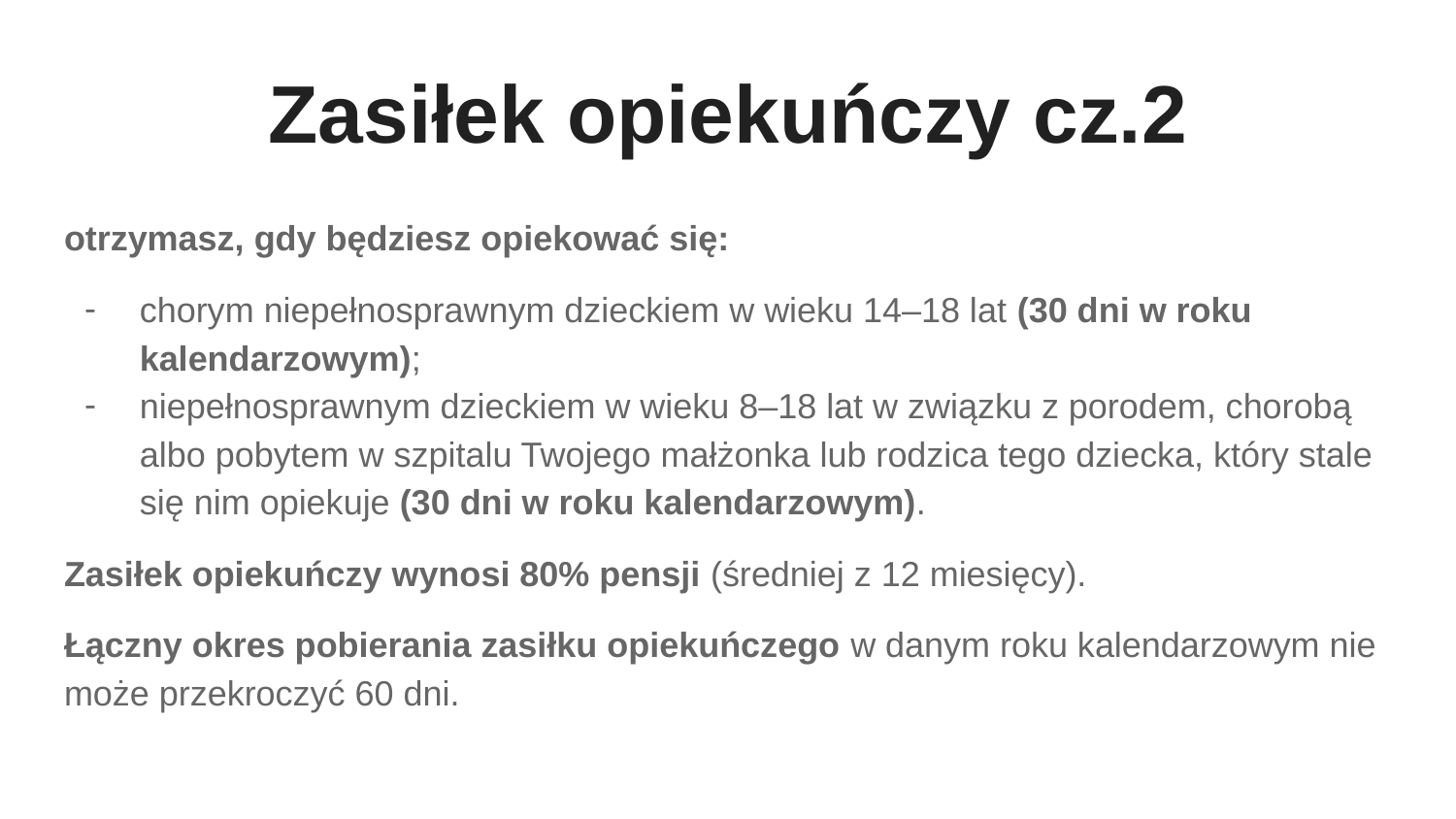

# Zasiłek opiekuńczy cz.2
otrzymasz, gdy będziesz opiekować się:
chorym niepełnosprawnym dzieckiem w wieku 14–18 lat (30 dni w roku kalendarzowym);
niepełnosprawnym dzieckiem w wieku 8–18 lat w związku z porodem, chorobą albo pobytem w szpitalu Twojego małżonka lub rodzica tego dziecka, który stale się nim opiekuje (30 dni w roku kalendarzowym).
Zasiłek opiekuńczy wynosi 80% pensji (średniej z 12 miesięcy).
Łączny okres pobierania zasiłku opiekuńczego w danym roku kalendarzowym nie może przekroczyć 60 dni.